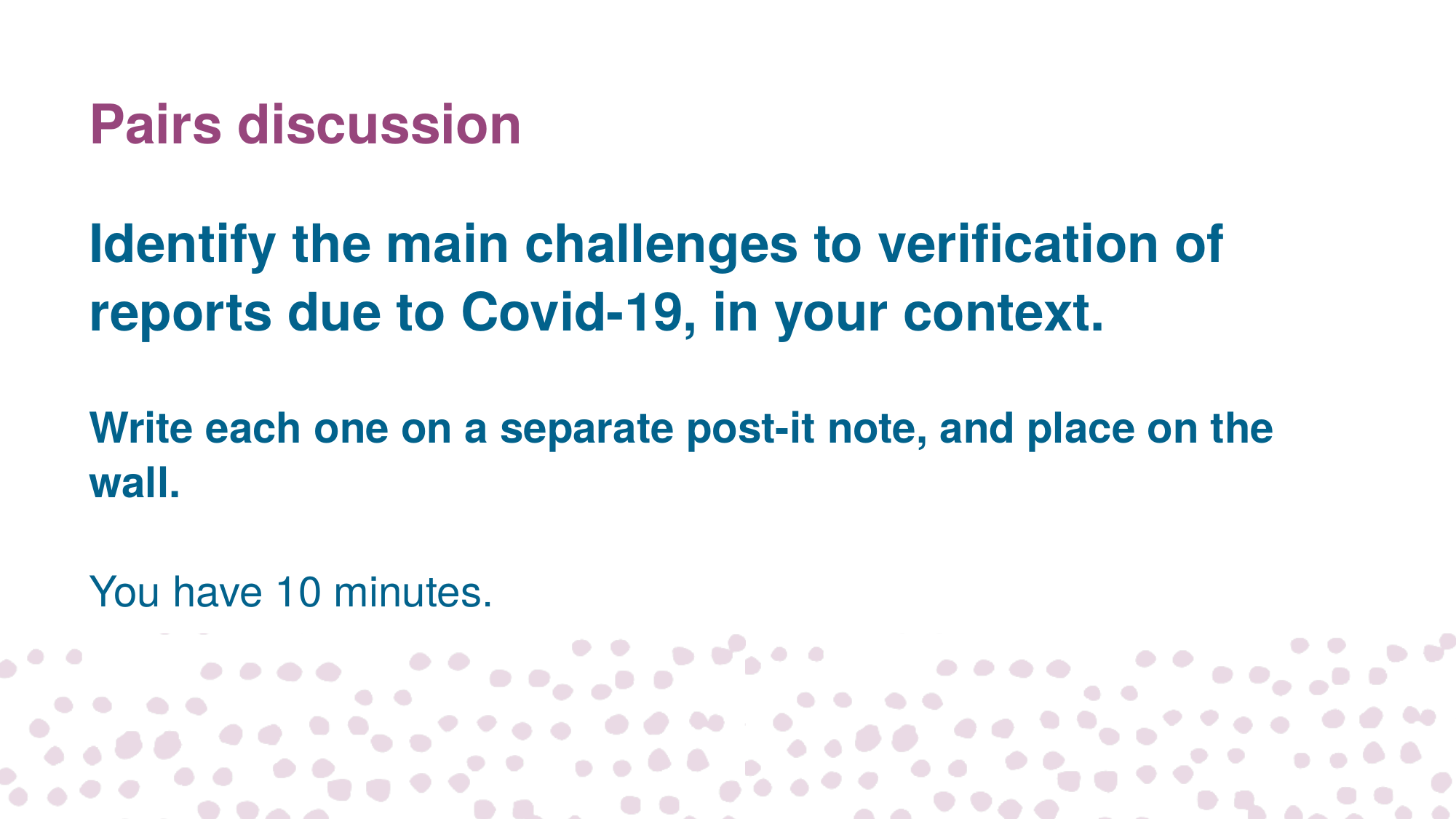

# Pairs discussion
Identify the main challenges to verification of reports due to Covid-19, in your context.

Write each one on a separate post-it note, and place on the wall.

You have 10 minutes.